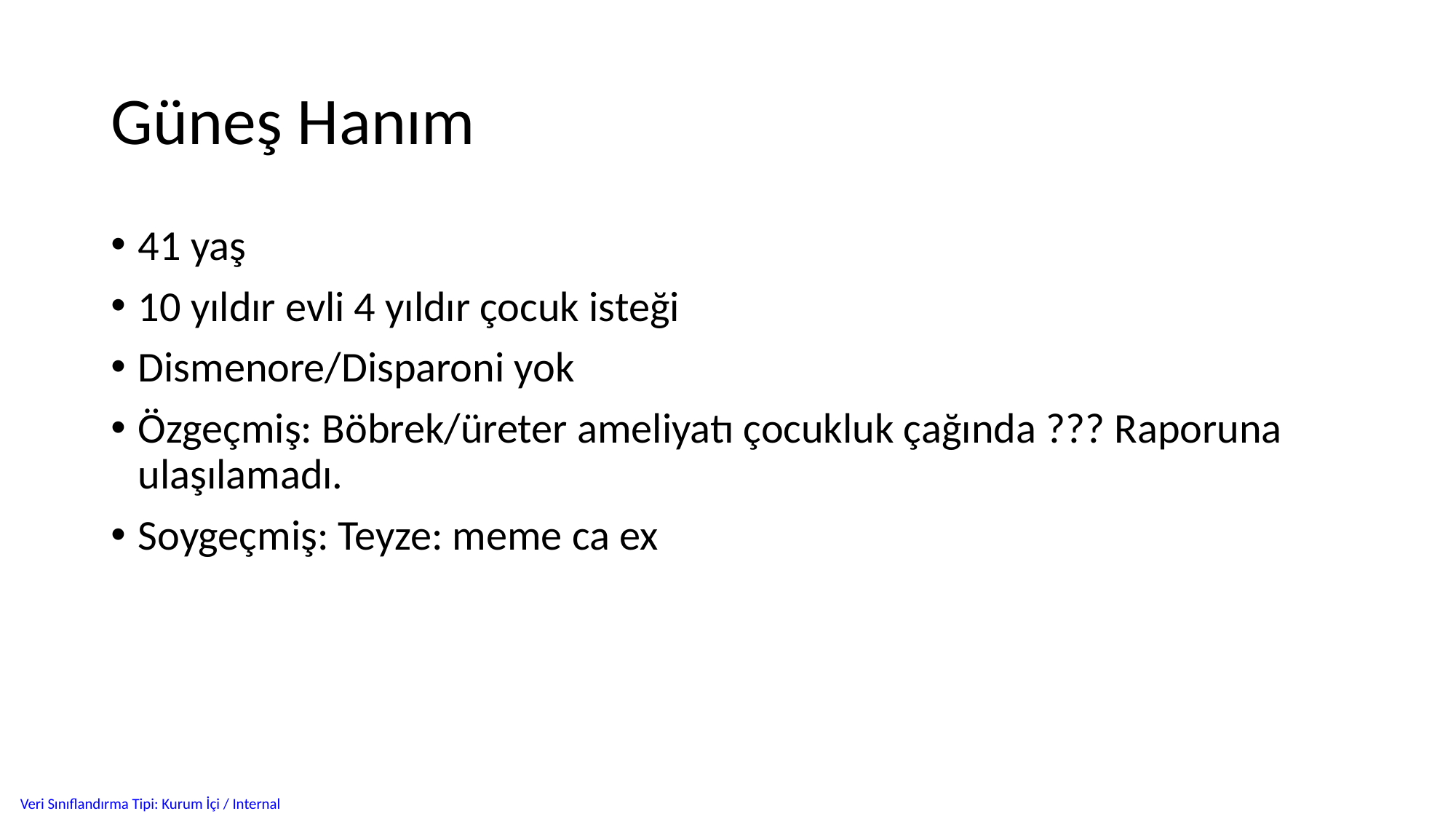

# Güneş Hanım
41 yaş
10 yıldır evli 4 yıldır çocuk isteği
Dismenore/Disparoni yok
Özgeçmiş: Böbrek/üreter ameliyatı çocukluk çağında ??? Raporuna ulaşılamadı.
Soygeçmiş: Teyze: meme ca ex